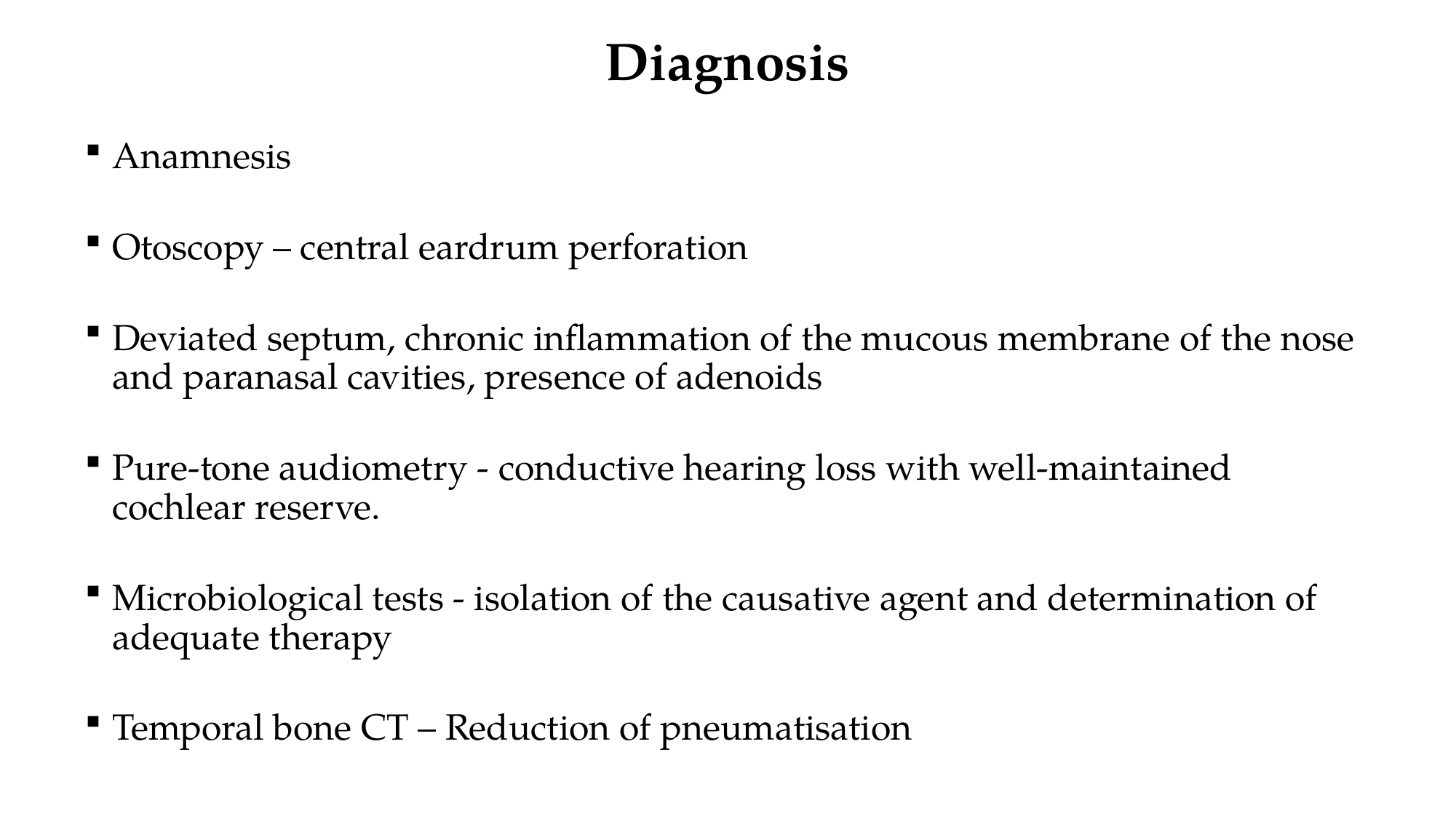

Diagnosis
Anamnesis

Otoscopy – central eardrum perforation

Deviated septum, chronic inflammation of the mucous membrane of the nose and paranasal cavities, presence of adenoids

Pure-tone audiometry - conductive hearing loss with well-maintained cochlear reserve.

Microbiological tests - isolation of the causative agent and determination of adequate therapy

Temporal bone CT – Reduction of pneumatisation